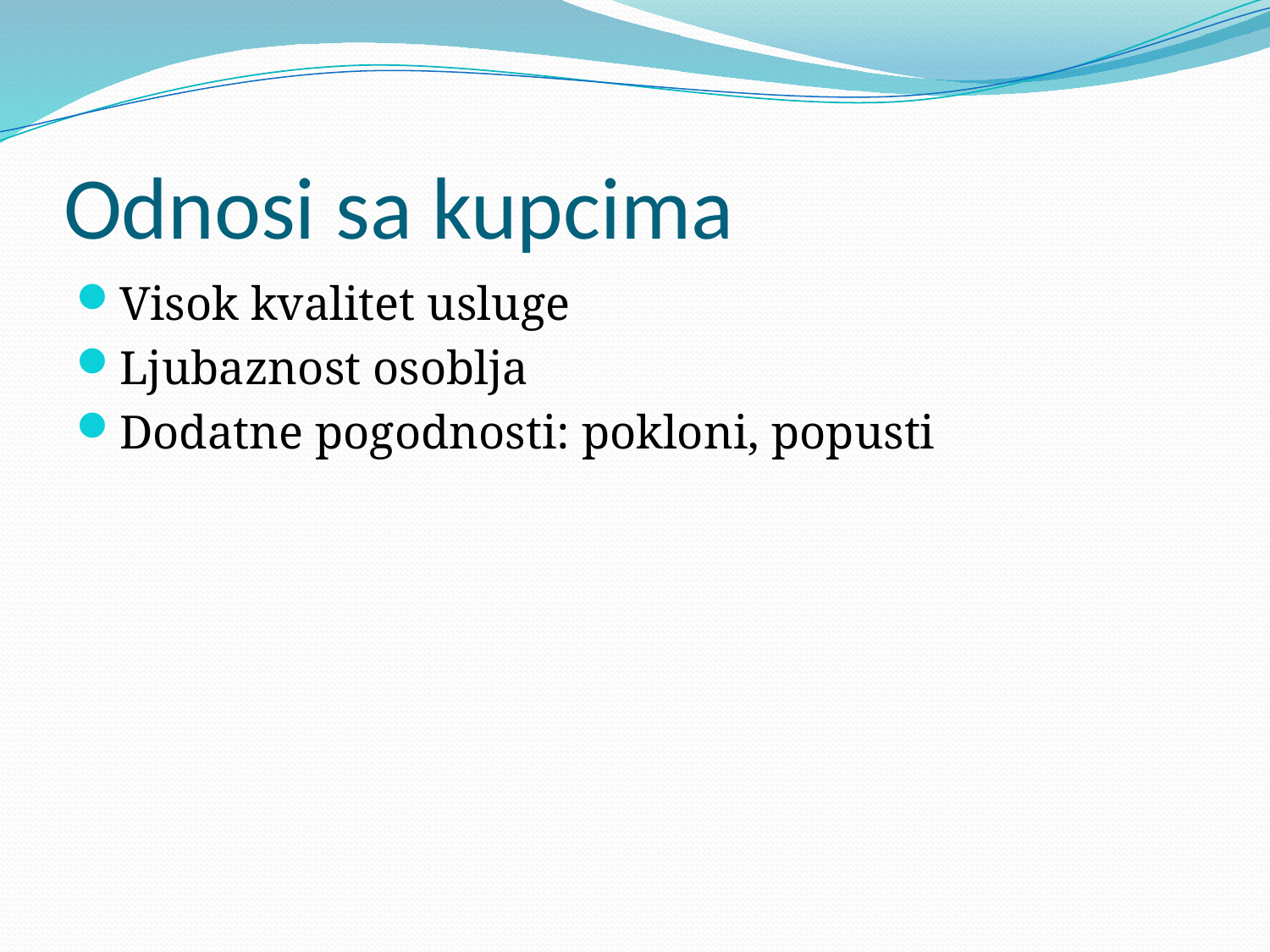

# Odnosi sa kupcima
Visok kvalitet usluge
Ljubaznost osoblja
Dodatne pogodnosti: pokloni, popusti